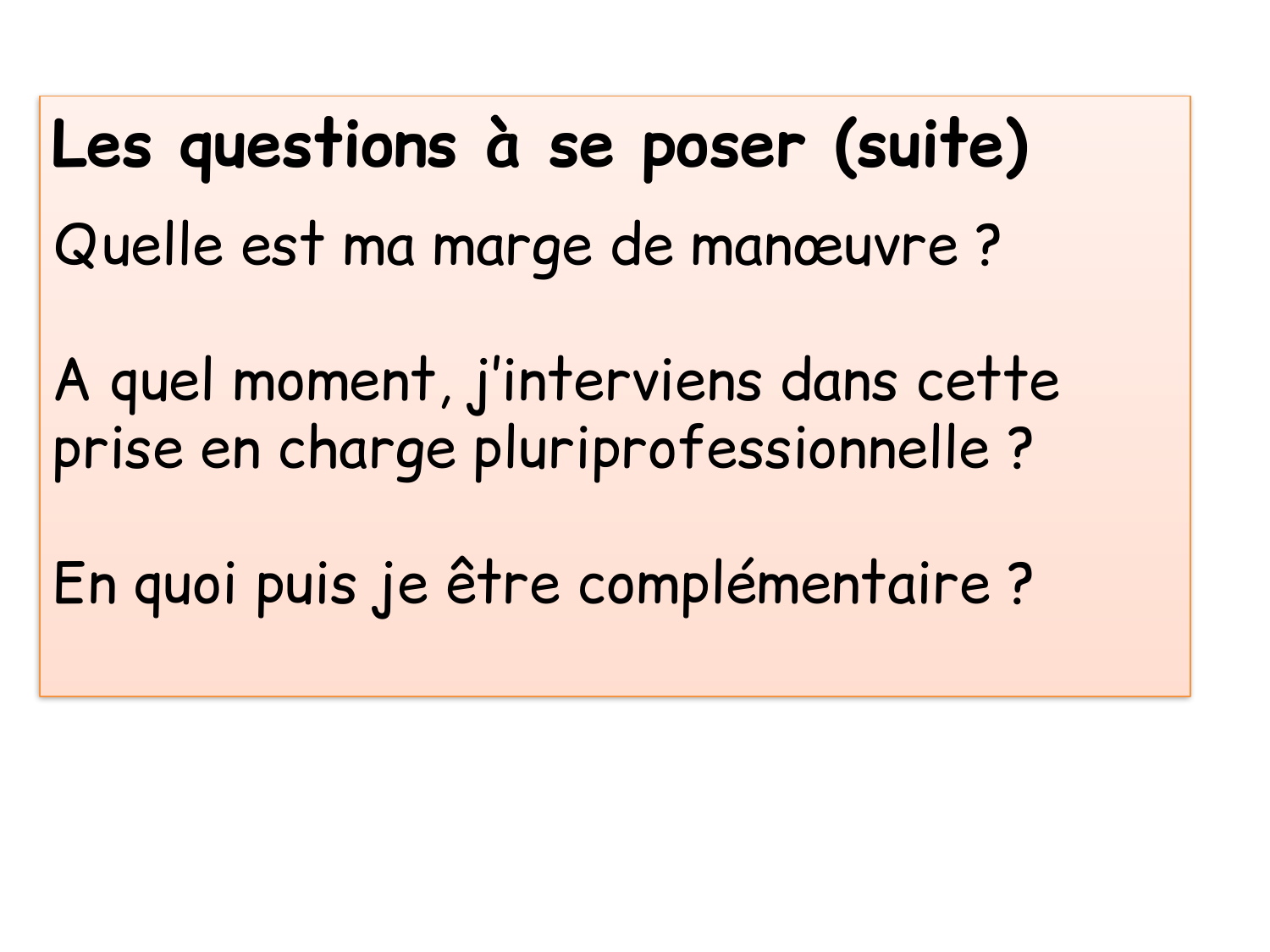

Les questions à se poser (suite)
Quelle est ma marge de manœuvre ?

A quel moment, j’interviens dans cette prise en charge pluriprofessionnelle ?

En quoi puis je être complémentaire ?